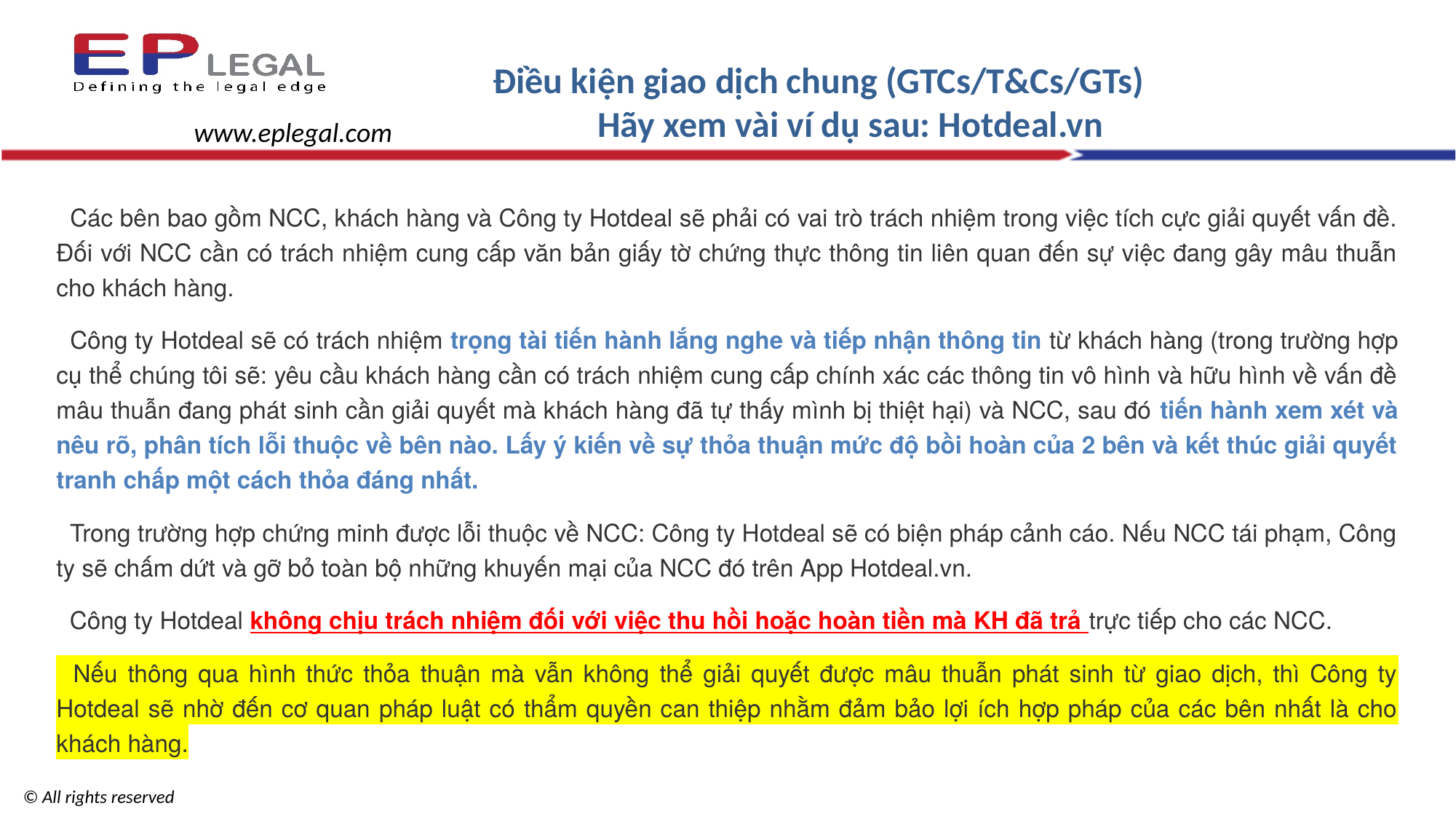

Điều kiện giao dịch chung (GTCs/T&Cs/GTs)
Hãy xem vài ví dụ sau: Hotdeal.vn
www.eplegal.com
  Các bên bao gồm NCC, khách hàng và Công ty Hotdeal sẽ phải có vai trò trách nhiệm trong việc tích cực giải quyết vấn đề. Đối với NCC cần có trách nhiệm cung cấp văn bản giấy tờ chứng thực thông tin liên quan đến sự việc đang gây mâu thuẫn cho khách hàng.
  Công ty Hotdeal sẽ có trách nhiệm trọng tài tiến hành lắng nghe và tiếp nhận thông tin từ khách hàng (trong trường hợp cụ thể chúng tôi sẽ: yêu cầu khách hàng cần có trách nhiệm cung cấp chính xác các thông tin vô hình và hữu hình về vấn đề mâu thuẫn đang phát sinh cần giải quyết mà khách hàng đã tự thấy mình bị thiệt hại) và NCC, sau đó tiến hành xem xét và nêu rõ, phân tích lỗi thuộc về bên nào. Lấy ý kiến về sự thỏa thuận mức độ bồi hoàn của 2 bên và kết thúc giải quyết tranh chấp một cách thỏa đáng nhất.
  Trong trường hợp chứng minh được lỗi thuộc về NCC: Công ty Hotdeal sẽ có biện pháp cảnh cáo. Nếu NCC tái phạm, Công ty sẽ chấm dứt và gỡ bỏ toàn bộ những khuyến mại của NCC đó trên App Hotdeal.vn.
  Công ty Hotdeal không chịu trách nhiệm đối với việc thu hồi hoặc hoàn tiền mà KH đã trả trực tiếp cho các NCC.
  Nếu thông qua hình thức thỏa thuận mà vẫn không thể giải quyết được mâu thuẫn phát sinh từ giao dịch, thì Công ty Hotdeal sẽ nhờ đến cơ quan pháp luật có thẩm quyền can thiệp nhằm đảm bảo lợi ích hợp pháp của các bên nhất là cho khách hàng.